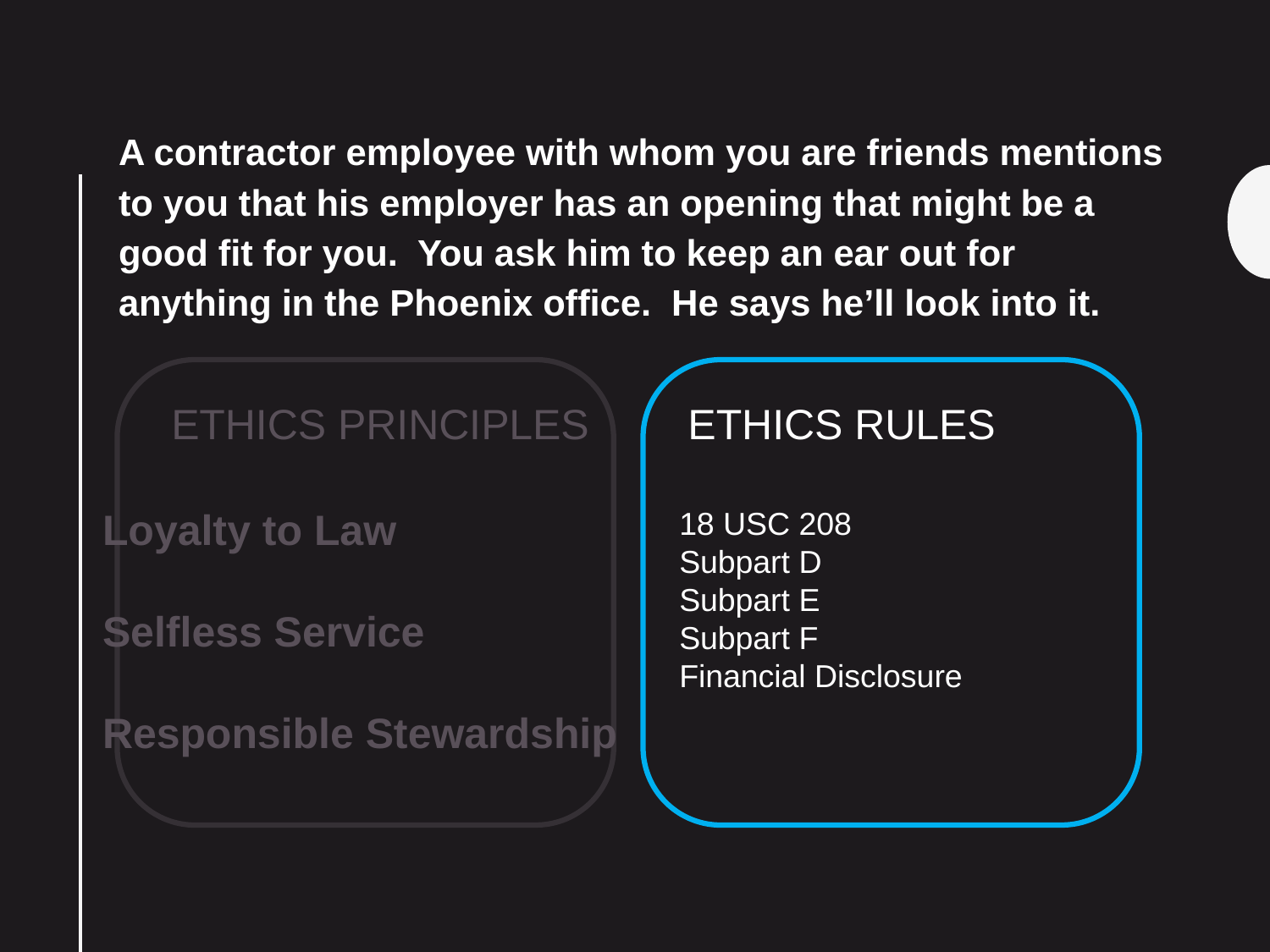

A contractor employee with whom you are friends mentions to you that his employer has an opening that might be a good fit for you.  You ask him to keep an ear out for anything in the Phoenix office.  He says he’ll look into it.

ETHICS RULES
ETHICS PRINCIPLES
18 USC 208
Subpart D
Subpart E
Subpart F
Financial Disclosure
Loyalty to Law

Selfless Service

Responsible Stewardship